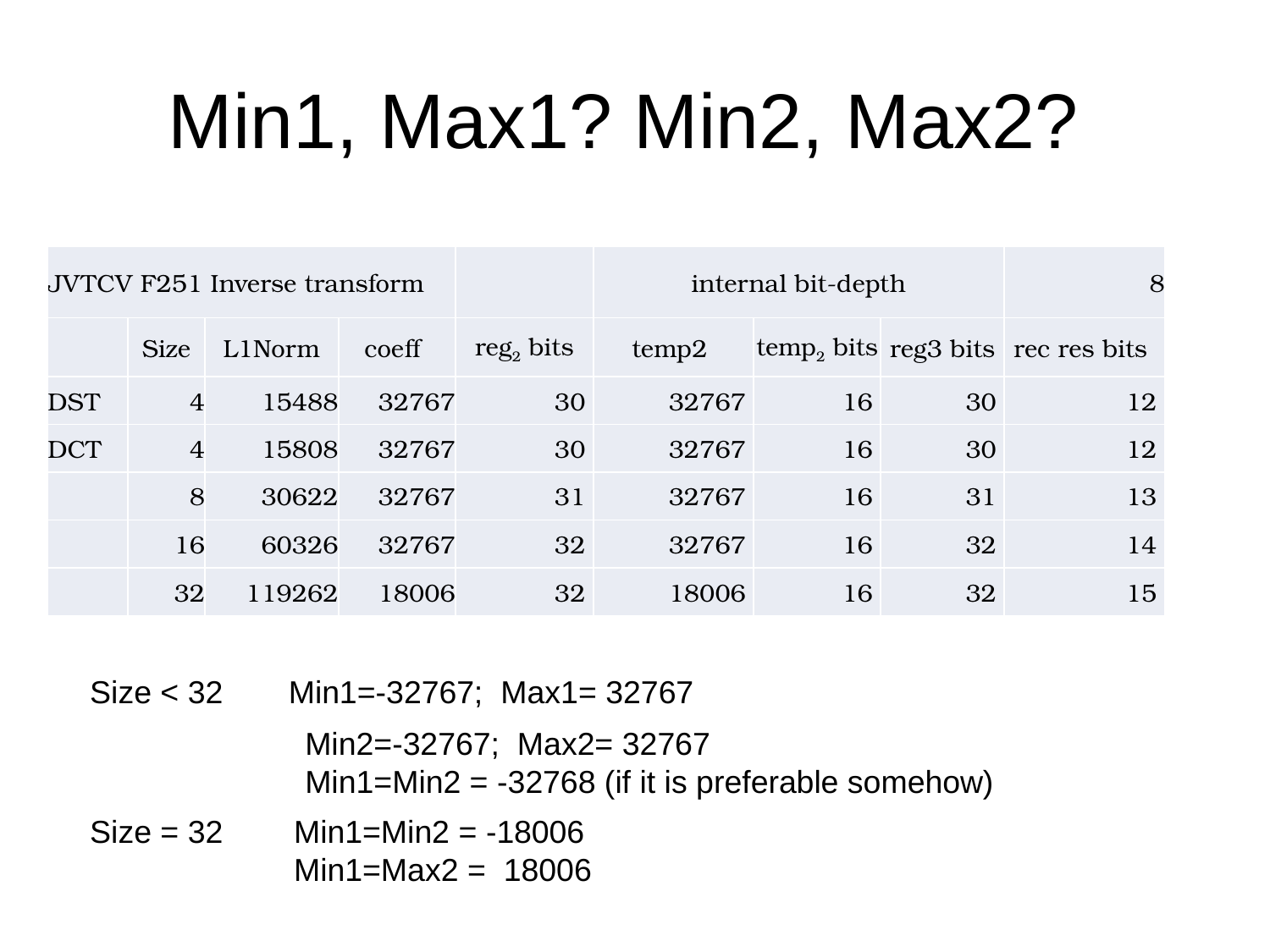

# Min1, Max1? Min2, Max2?
| JVTCV F251 Inverse transform |  |  |  |  | internal bit-depth |  |  | 8 |
| --- | --- | --- | --- | --- | --- | --- | --- | --- |
|  | Size | L1Norm | coeff | reg2 bits | temp2 | temp2 bits | reg3 bits | rec res bits |
| DST | 4 | 15488 | 32767 | 30 | 32767 | 16 | 30 | 12 |
| DCT | 4 | 15808 | 32767 | 30 | 32767 | 16 | 30 | 12 |
|  | 8 | 30622 | 32767 | 31 | 32767 | 16 | 31 | 13 |
|  | 16 | 60326 | 32767 | 32 | 32767 | 16 | 32 | 14 |
|  | 32 | 119262 | 18006 | 32 | 18006 | 16 | 32 | 15 |
Size < 32
Min1=-32767;  Max1= 32767
Min2=-32767;  Max2= 32767
Min1=Min2 = -32768 (if it is preferable somehow)
Size = 32
Min1=Min2 = -18006
Min1=Max2 =  18006